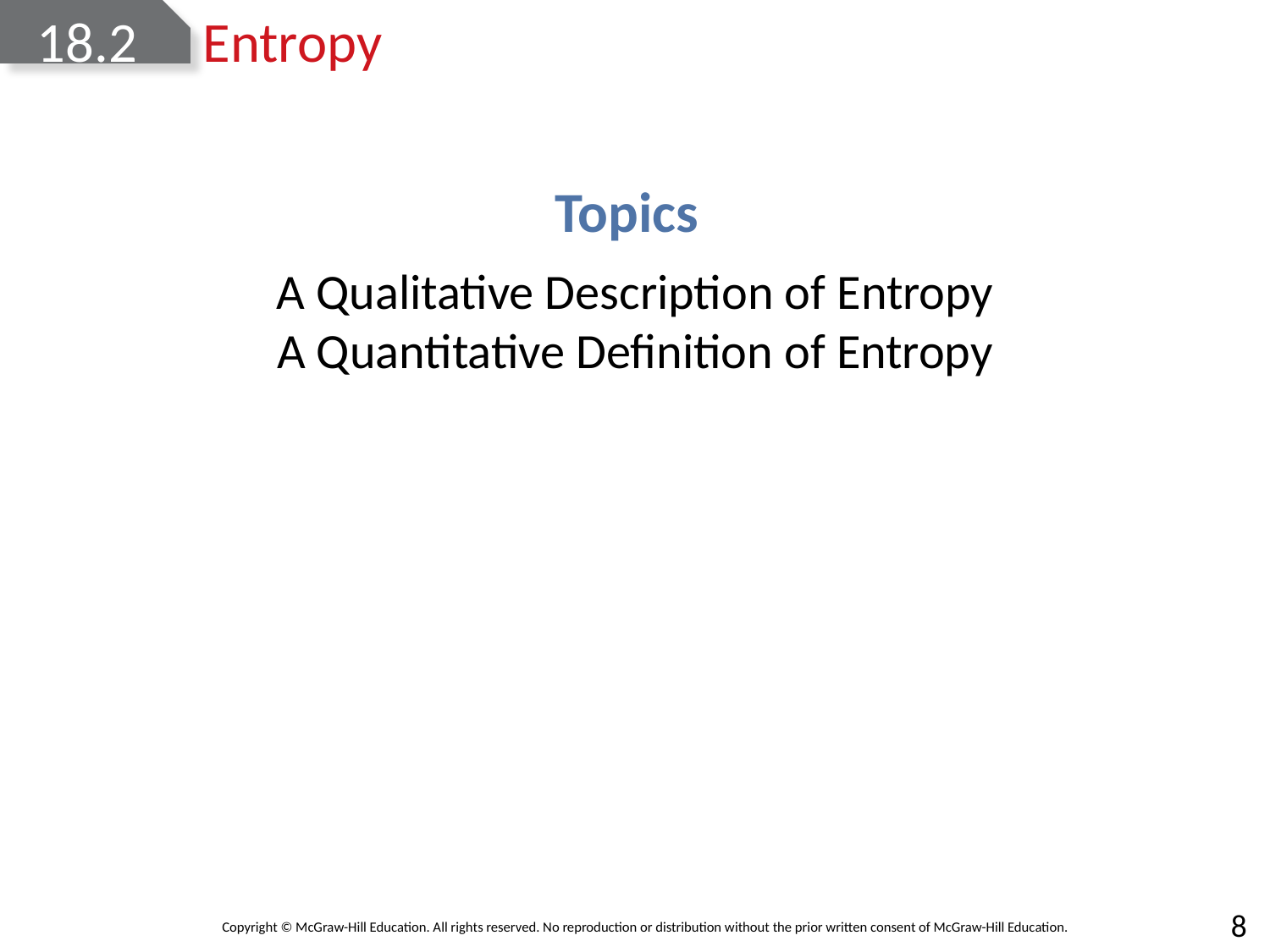

# 18.2	Entropy
Topics
A Qualitative Description of Entropy
A Quantitative Definition of Entropy